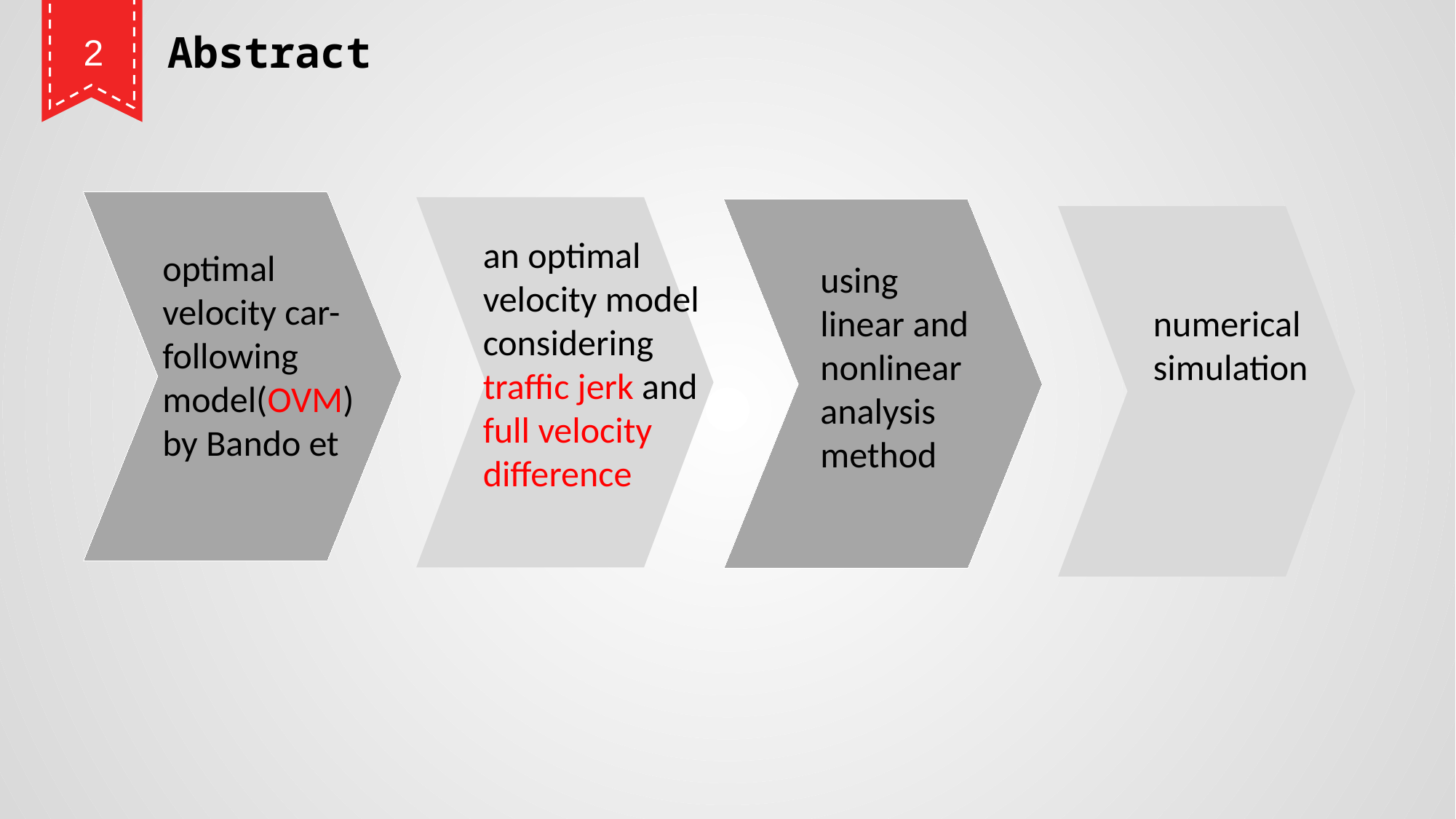

Abstract
2

an optimal velocity model considering traffic jerk and
full velocity difference
optimal velocity car-following model(OVM) by Bando et
using linear and nonlinear analysis
method
numerical
simulation